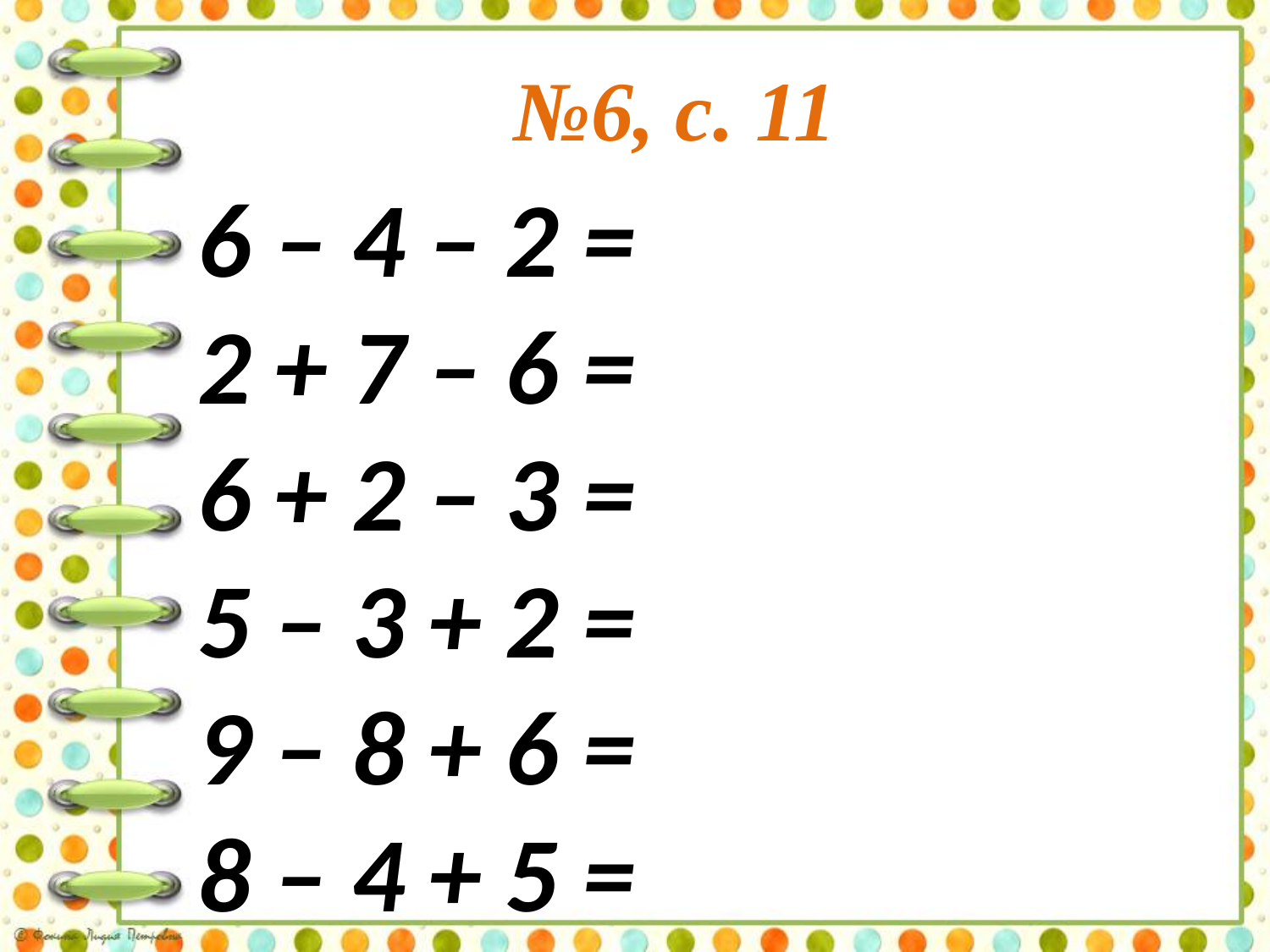

№6, с. 11
6 – 4 – 2 =
2 + 7 – 6 =
6 + 2 – 3 =
5 – 3 + 2 =
9 – 8 + 6 =
8 – 4 + 5 =